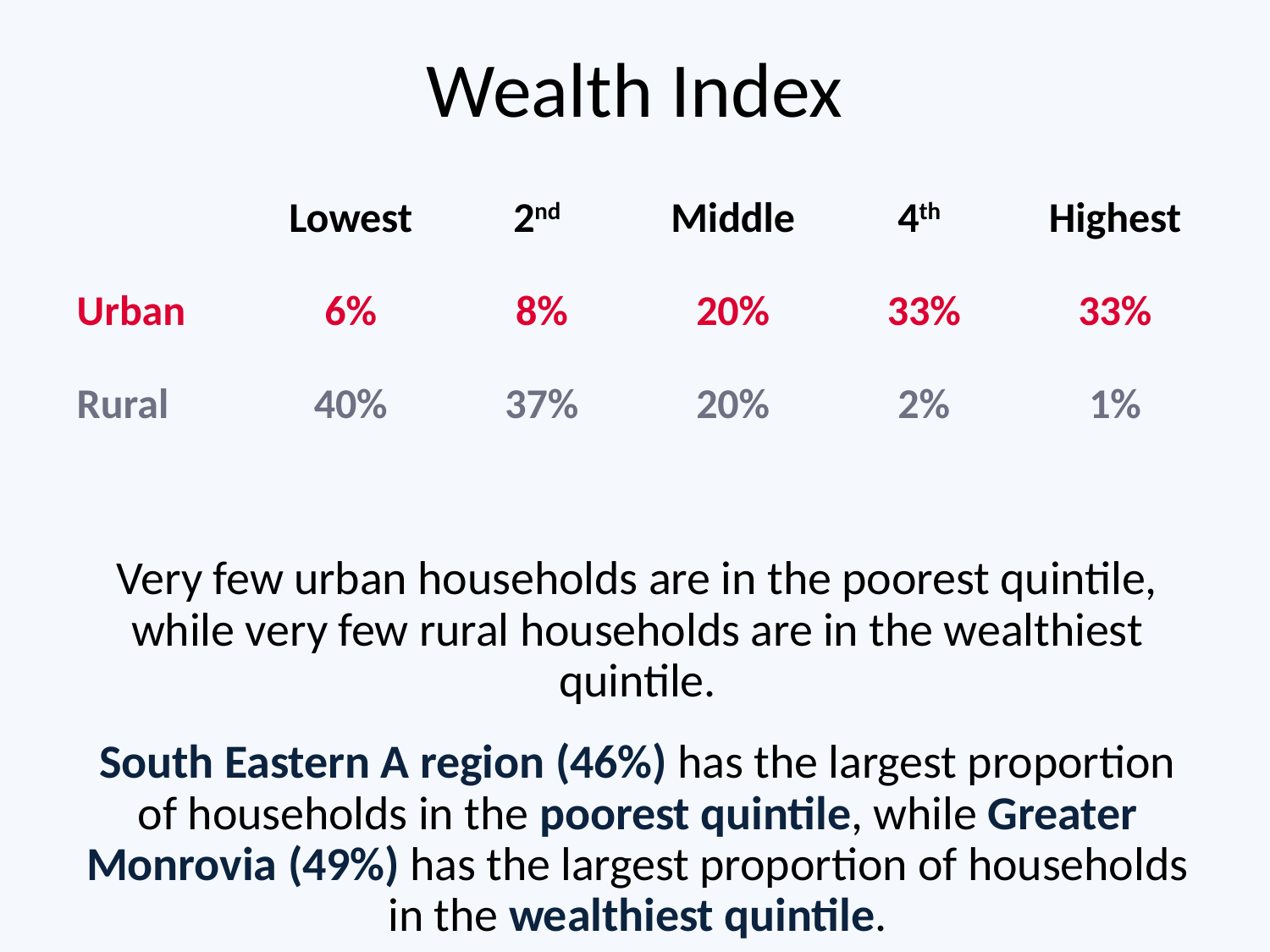

# Wealth Index
|  | Lowest | 2nd | Middle | 4th | Highest |
| --- | --- | --- | --- | --- | --- |
| Urban | 6% | 8% | 20% | 33% | 33% |
| Rural | 40% | 37% | 20% | 2% | 1% |
Very few urban households are in the poorest quintile, while very few rural households are in the wealthiest quintile.
South Eastern A region (46%) has the largest proportion of households in the poorest quintile, while Greater Monrovia (49%) has the largest proportion of households in the wealthiest quintile.